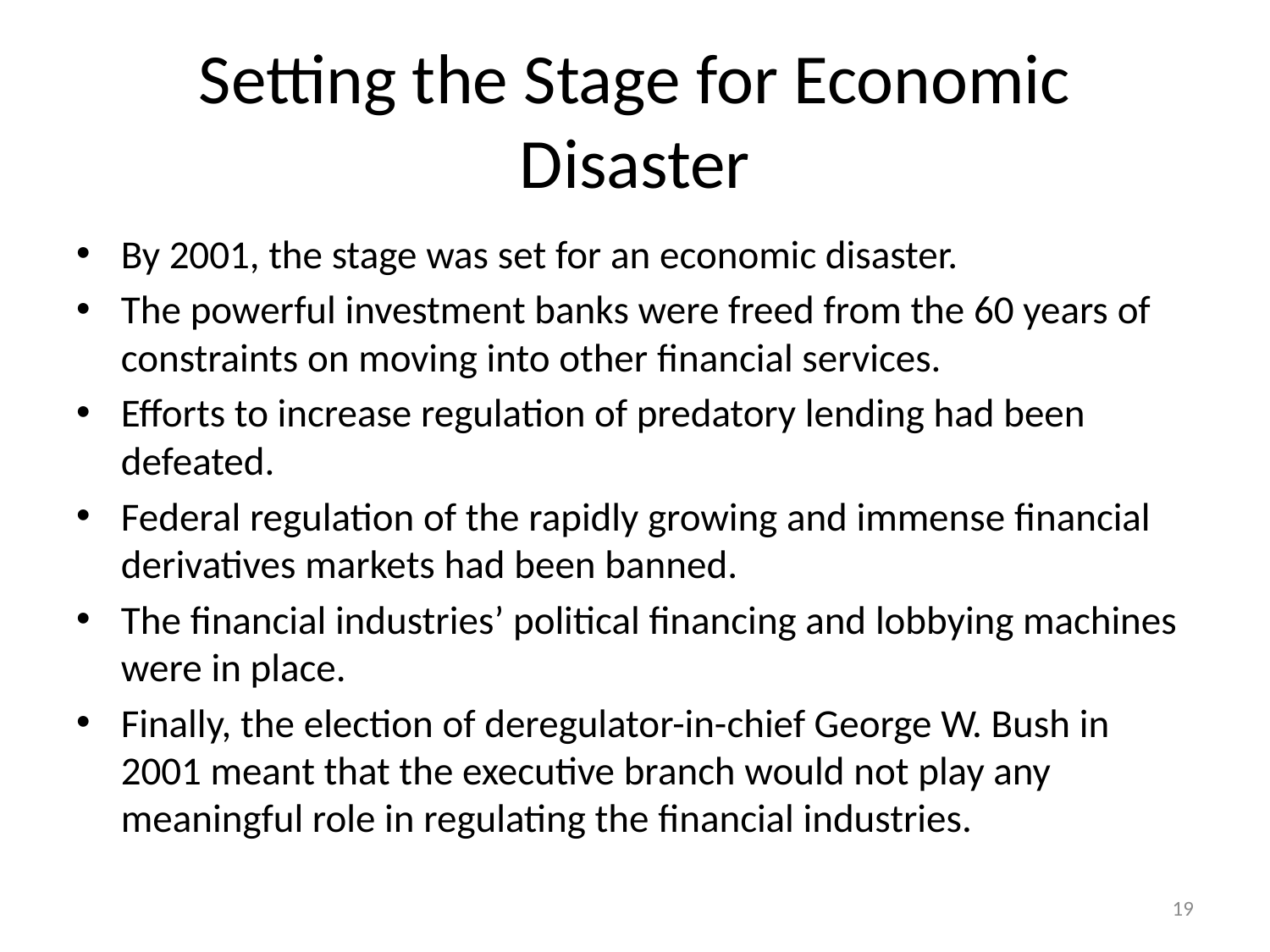

# Setting the Stage for Economic Disaster
By 2001, the stage was set for an economic disaster.
The powerful investment banks were freed from the 60 years of constraints on moving into other financial services.
Efforts to increase regulation of predatory lending had been defeated.
Federal regulation of the rapidly growing and immense financial derivatives markets had been banned.
The financial industries’ political financing and lobbying machines were in place.
Finally, the election of deregulator-in-chief George W. Bush in 2001 meant that the executive branch would not play any meaningful role in regulating the financial industries.

19